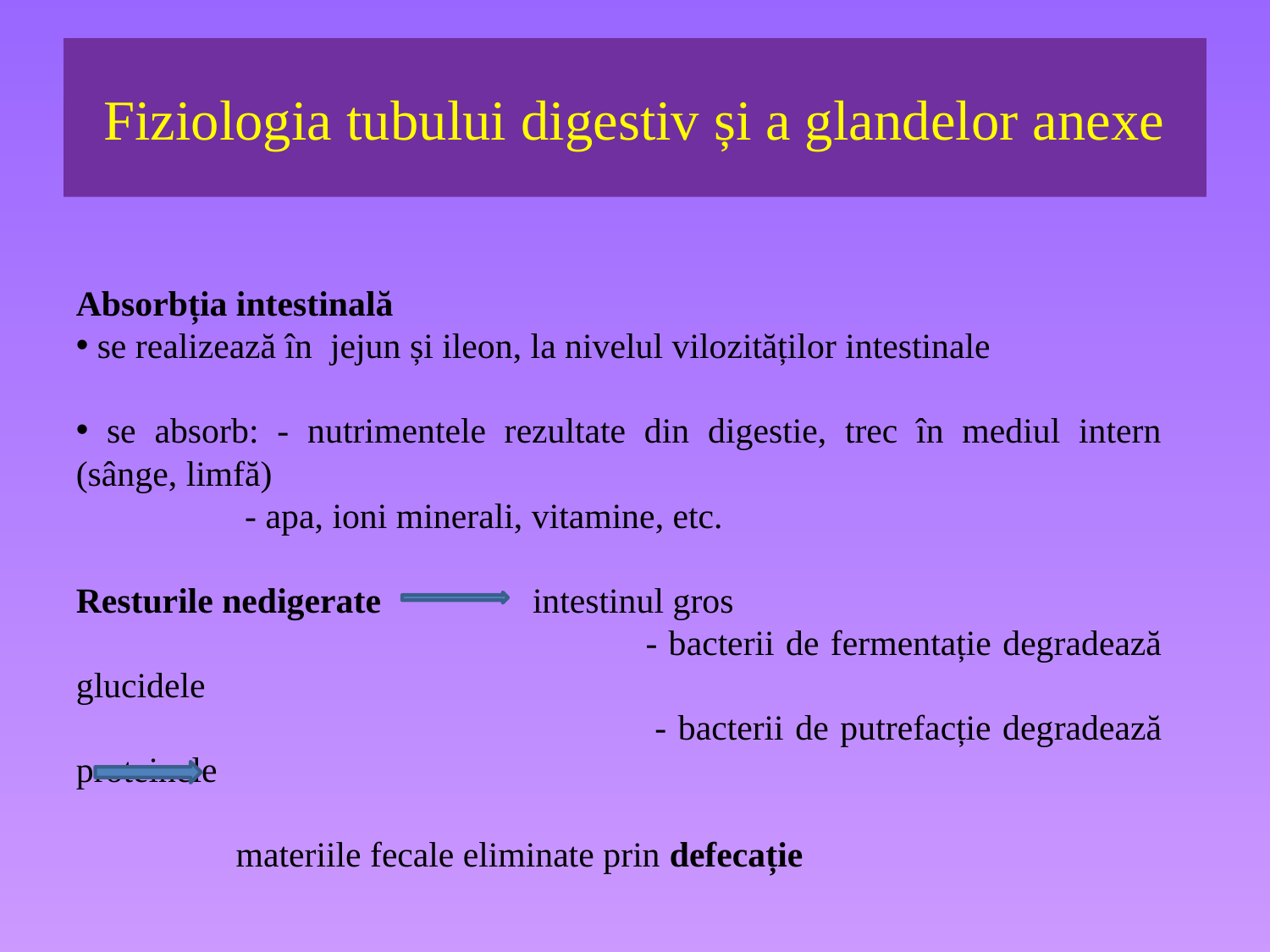

# Fiziologia tubului digestiv și a glandelor anexe
Absorbția intestinală
 se realizează în  jejun și ileon, la nivelul vilozităților intestinale

 se absorb: - nutrimentele rezultate din digestie, trec în mediul intern (sânge, limfă)
                   - apa, ioni minerali, vitamine, etc.

Resturile nedigerate                 intestinul gros
                                                  - bacterii de fermentație degradează glucidele
                                                  - bacterii de putrefacție degradează proteinele

                  materiile fecale eliminate prin defecație